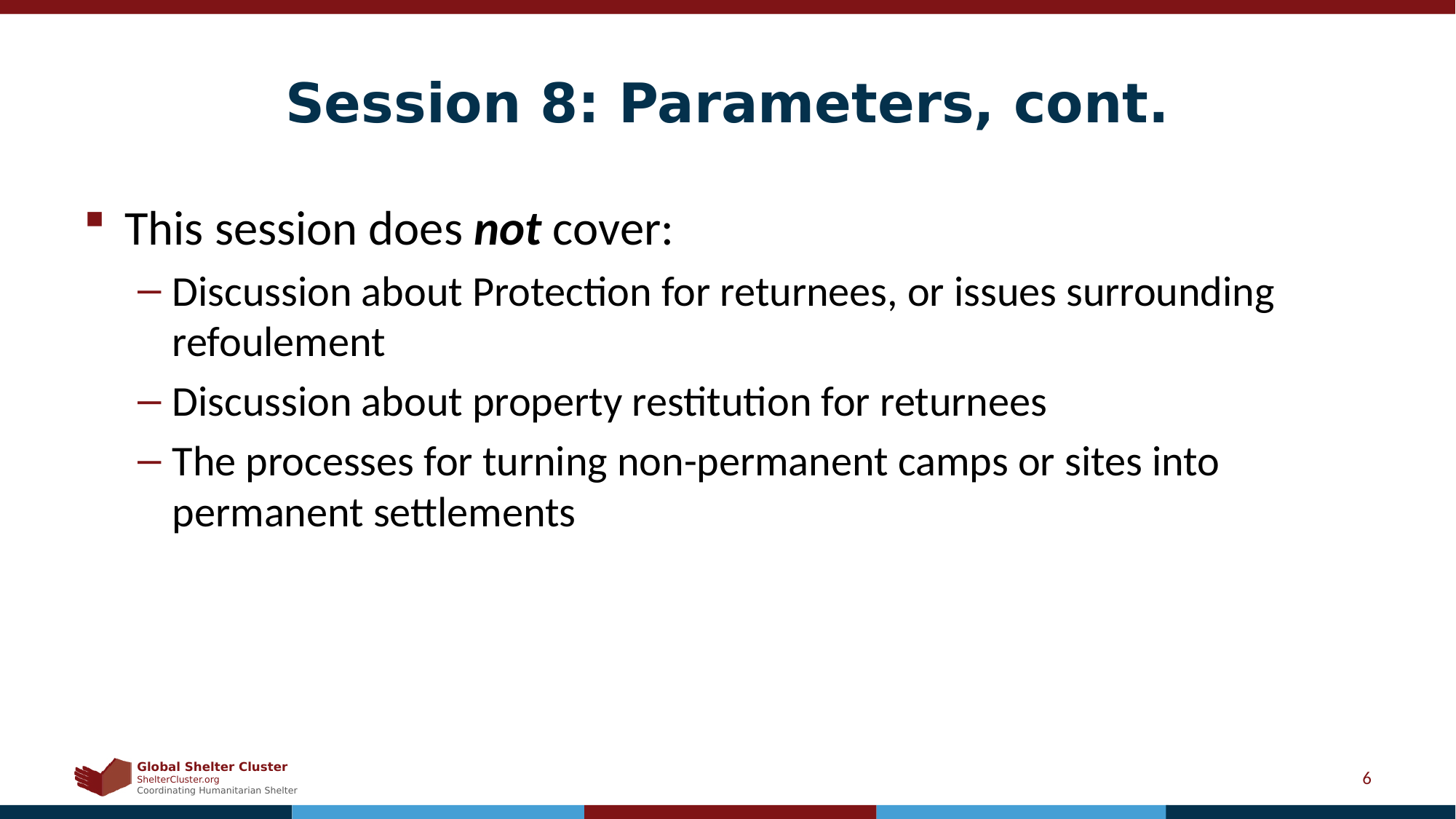

# Session 8: Parameters, cont.
This session does not cover:
Discussion about Protection for returnees, or issues surrounding refoulement
Discussion about property restitution for returnees
The processes for turning non-permanent camps or sites into permanent settlements
6